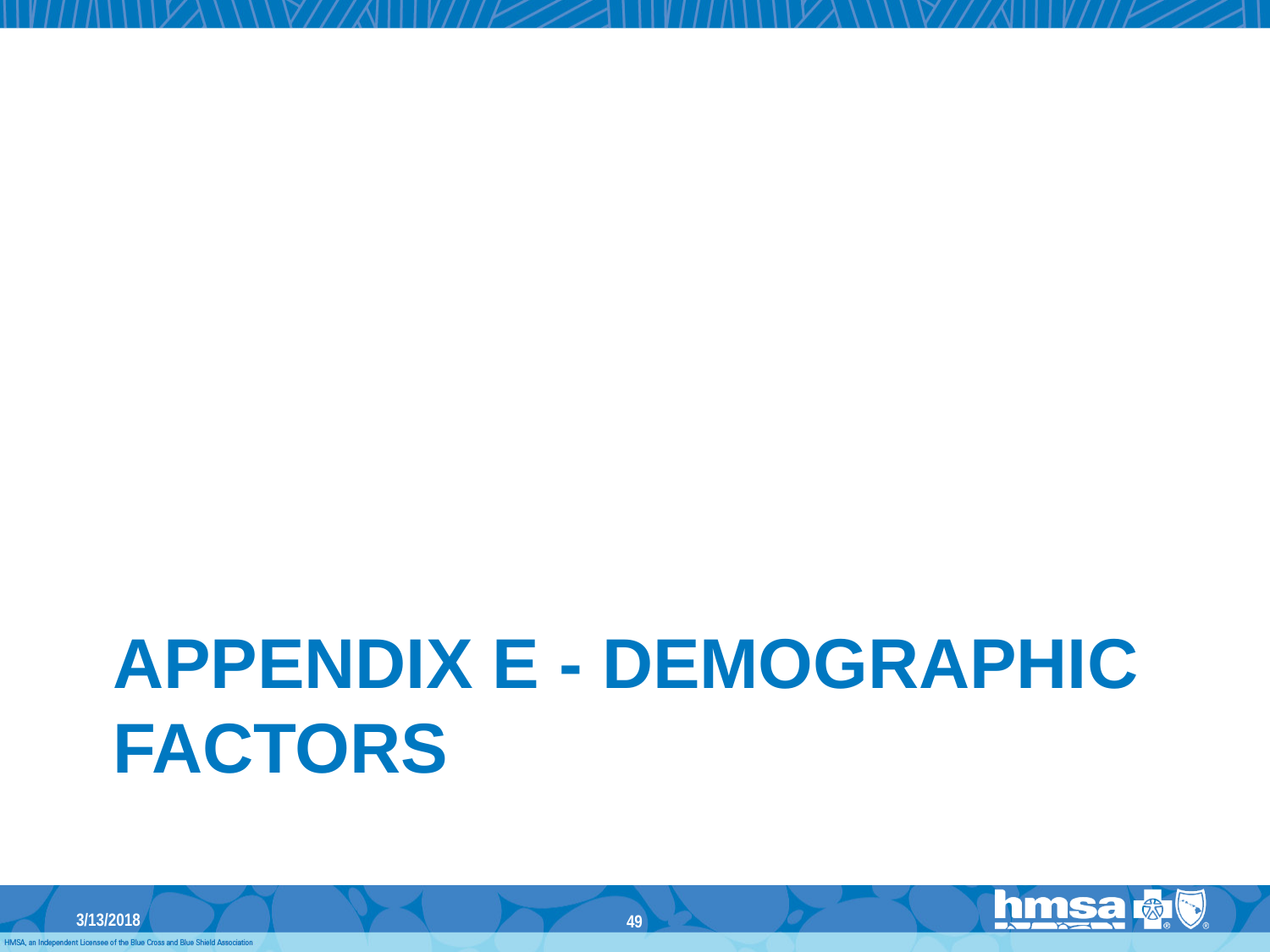

# Appendix e - Demographic Factors
3/13/2018
49